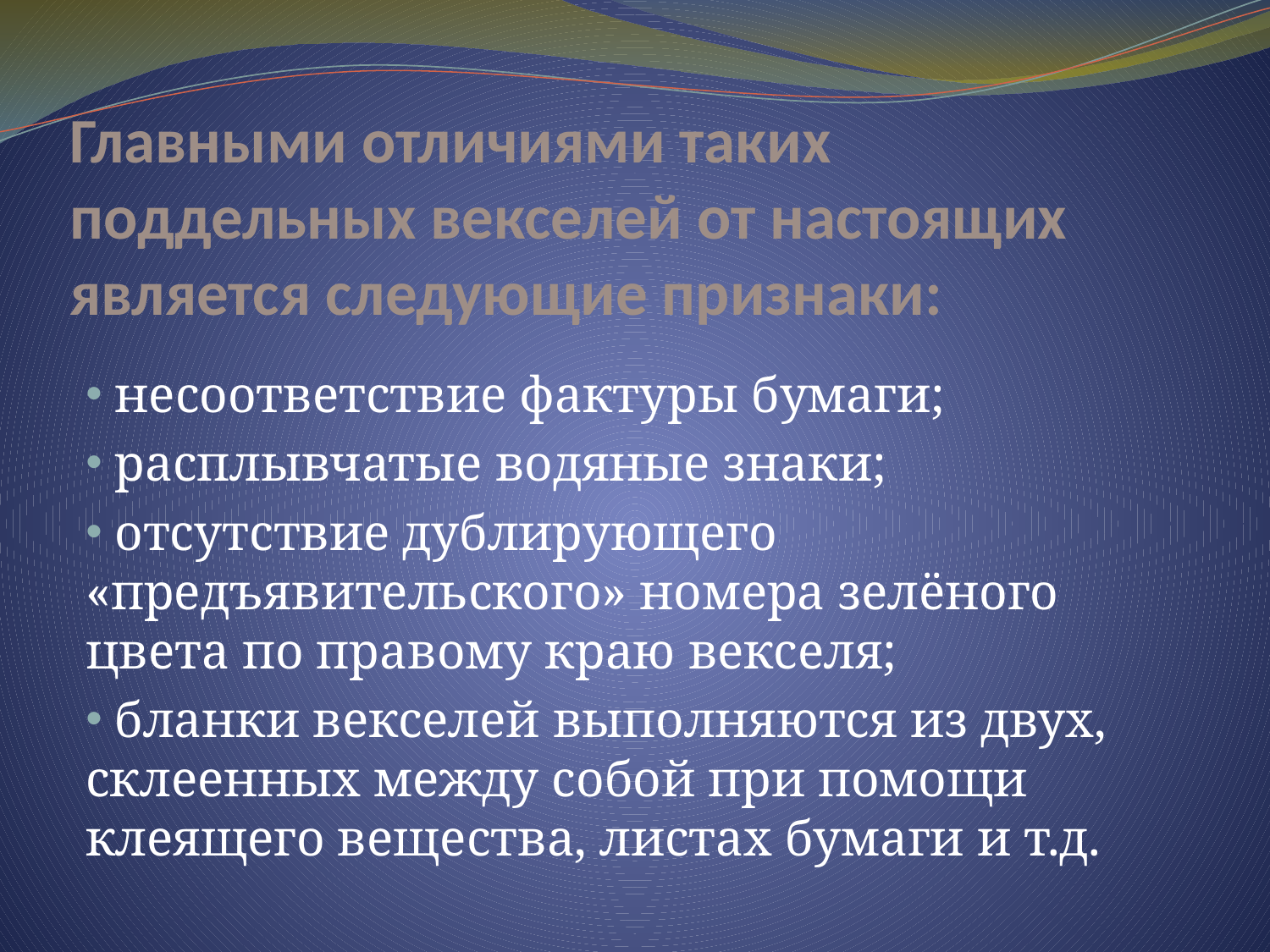

# Главными отличиями таких поддельных векселей от настоящих является следующие признаки:
 несоответствие фактуры бумаги;
 расплывчатые водяные знаки;
 отсутствие дублирующего «предъявительского» номера зелёного цвета по правому краю векселя;
 бланки векселей выполняются из двух, склеенных между собой при помощи клеящего вещества, листах бумаги и т.д.